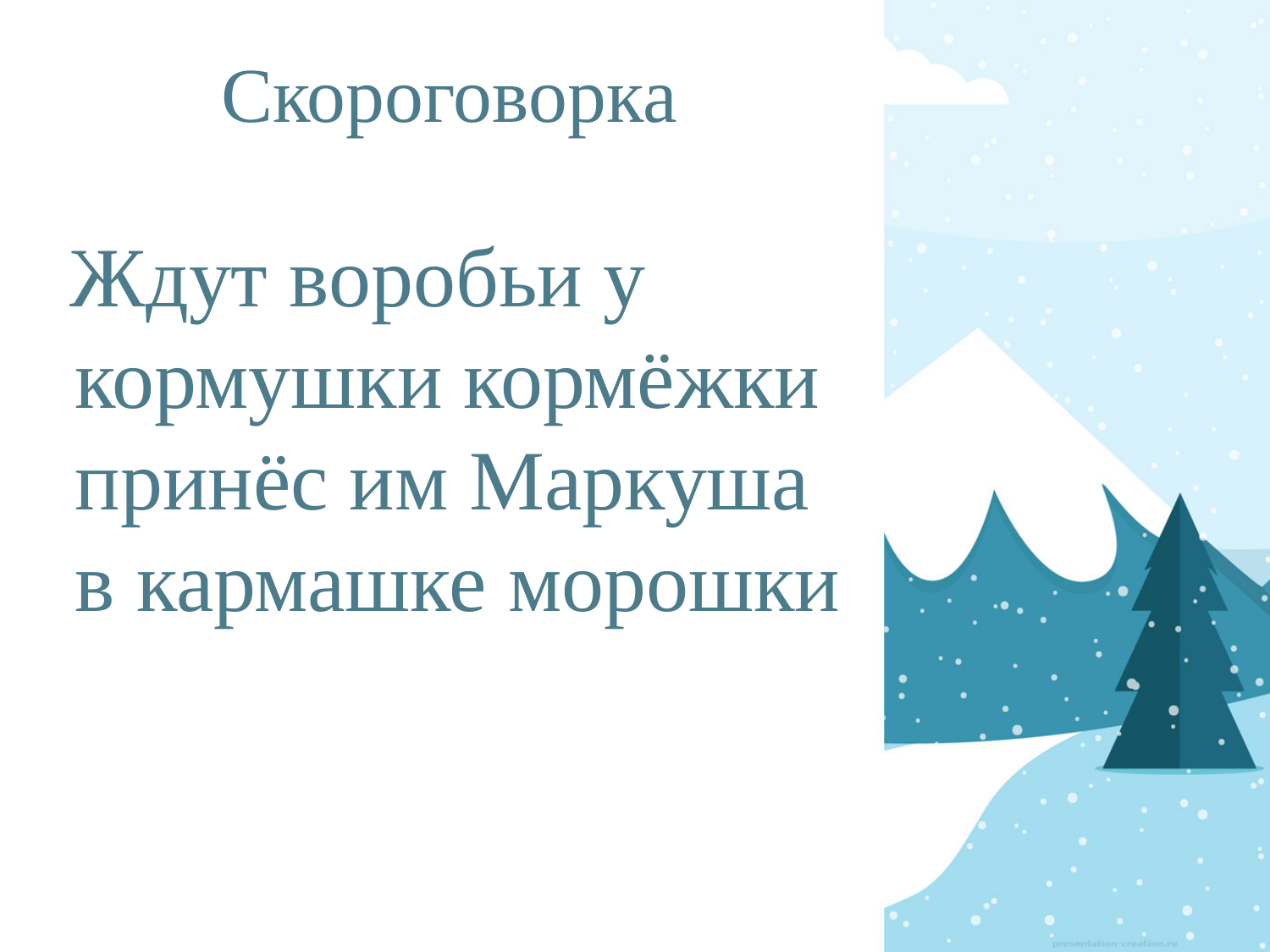

# Скороговорка
  Ждут воробьи у кормушки кормёжки принёс им Маркуша в кармашке морошки